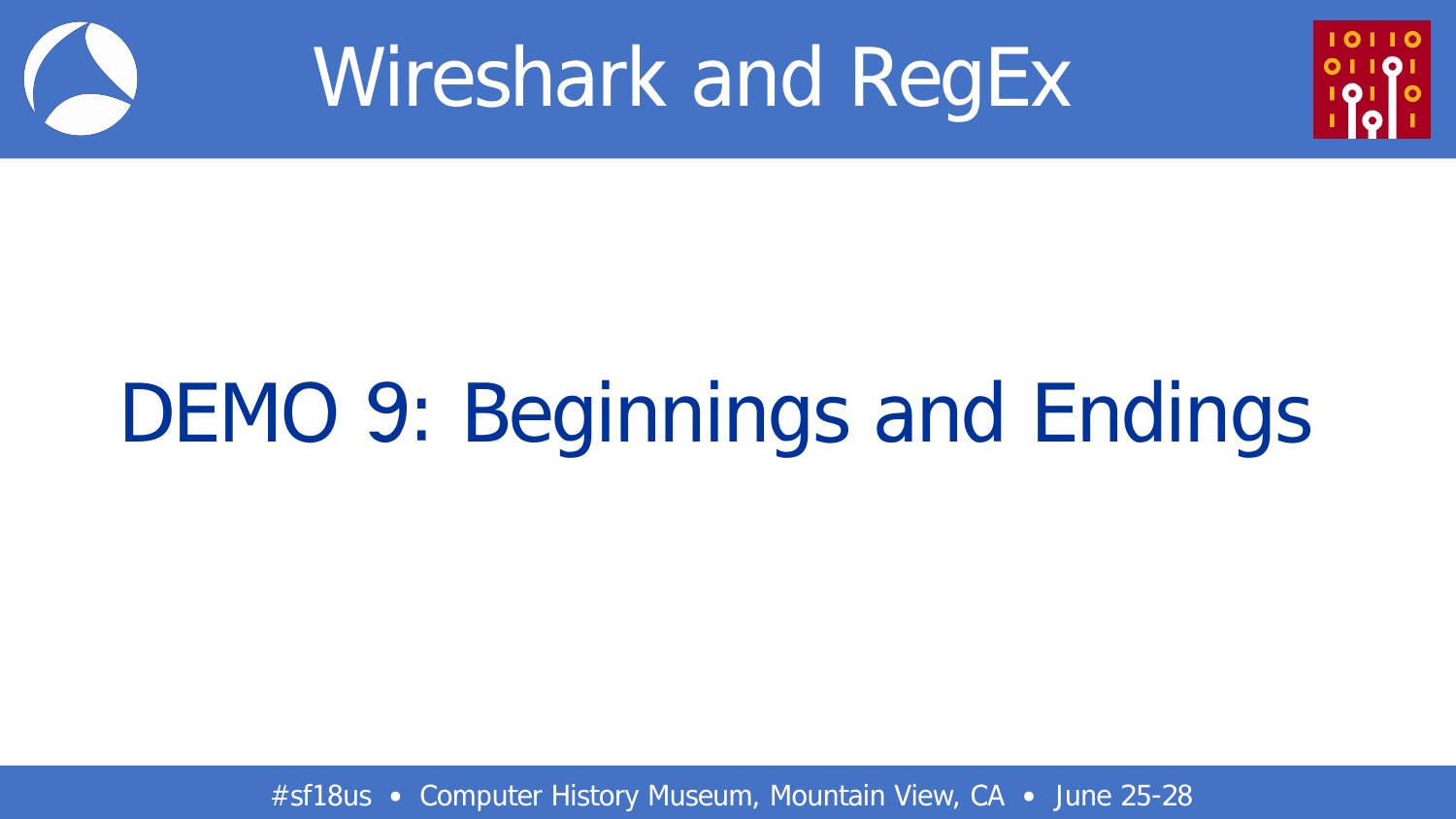

# Wireshark and RegEx

 DEMO 9: Beginnings and Endings
This Photo by Unknown Author is licensed under CC BY-NC